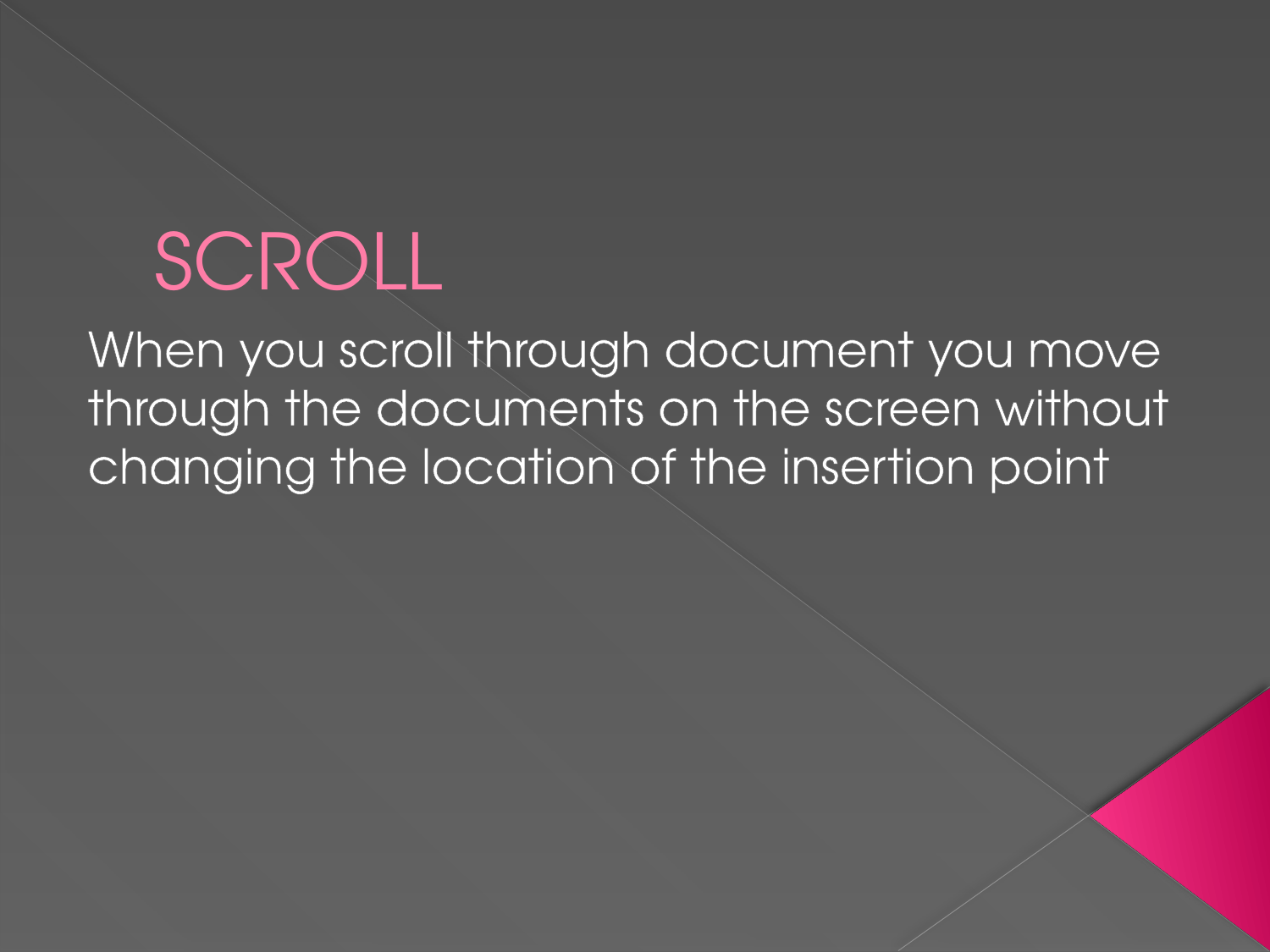

# SCROLL
When you scroll through document you move through the documents on the screen without changing the location of the insertion point